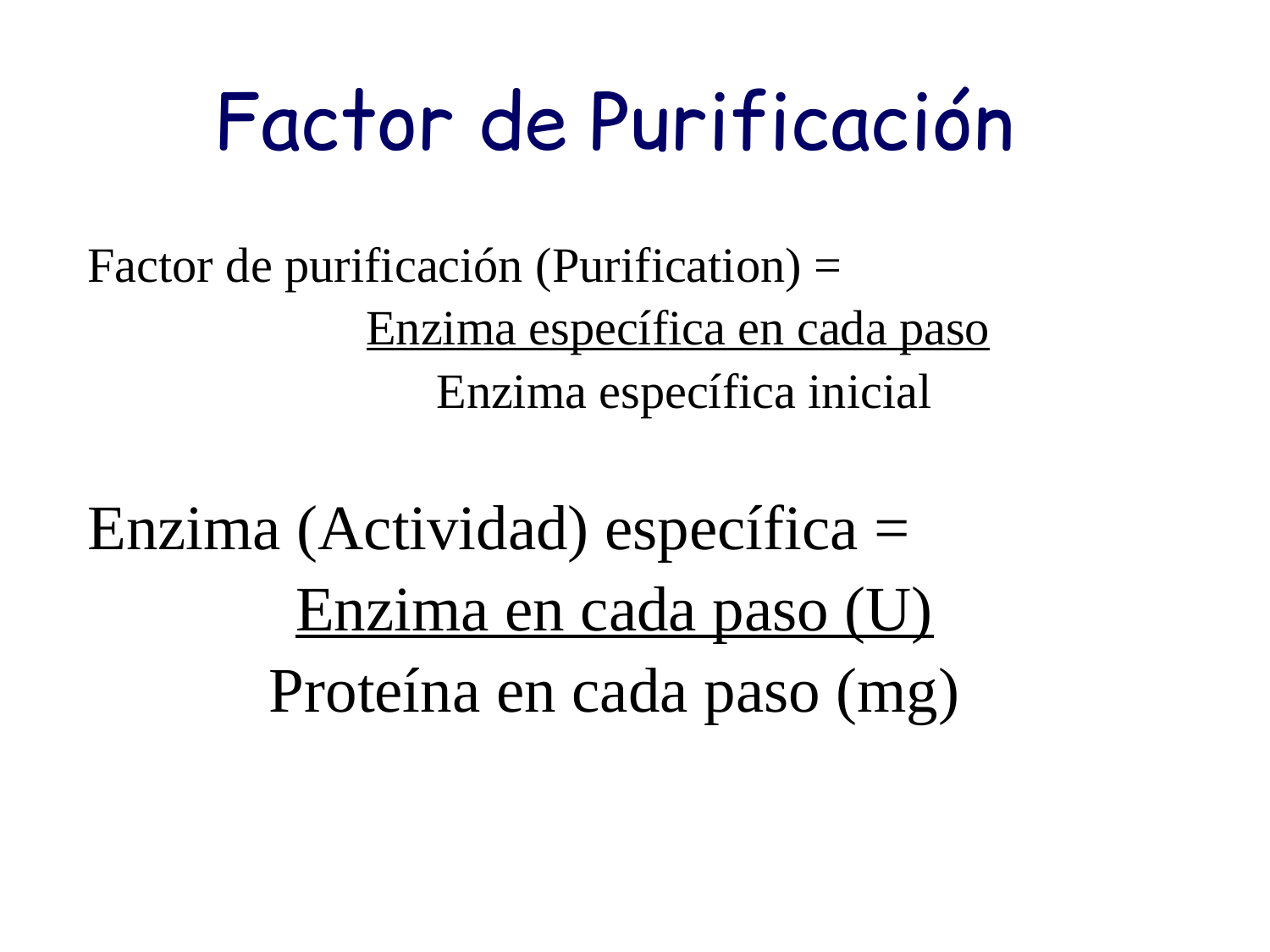

Factor de Purificación

Factor de purificación (Purification) =
Enzima específica en cada paso
 Enzima específica inicial

Enzima (Actividad) específica =
Enzima en cada paso (U)
Proteína en cada paso (mg)